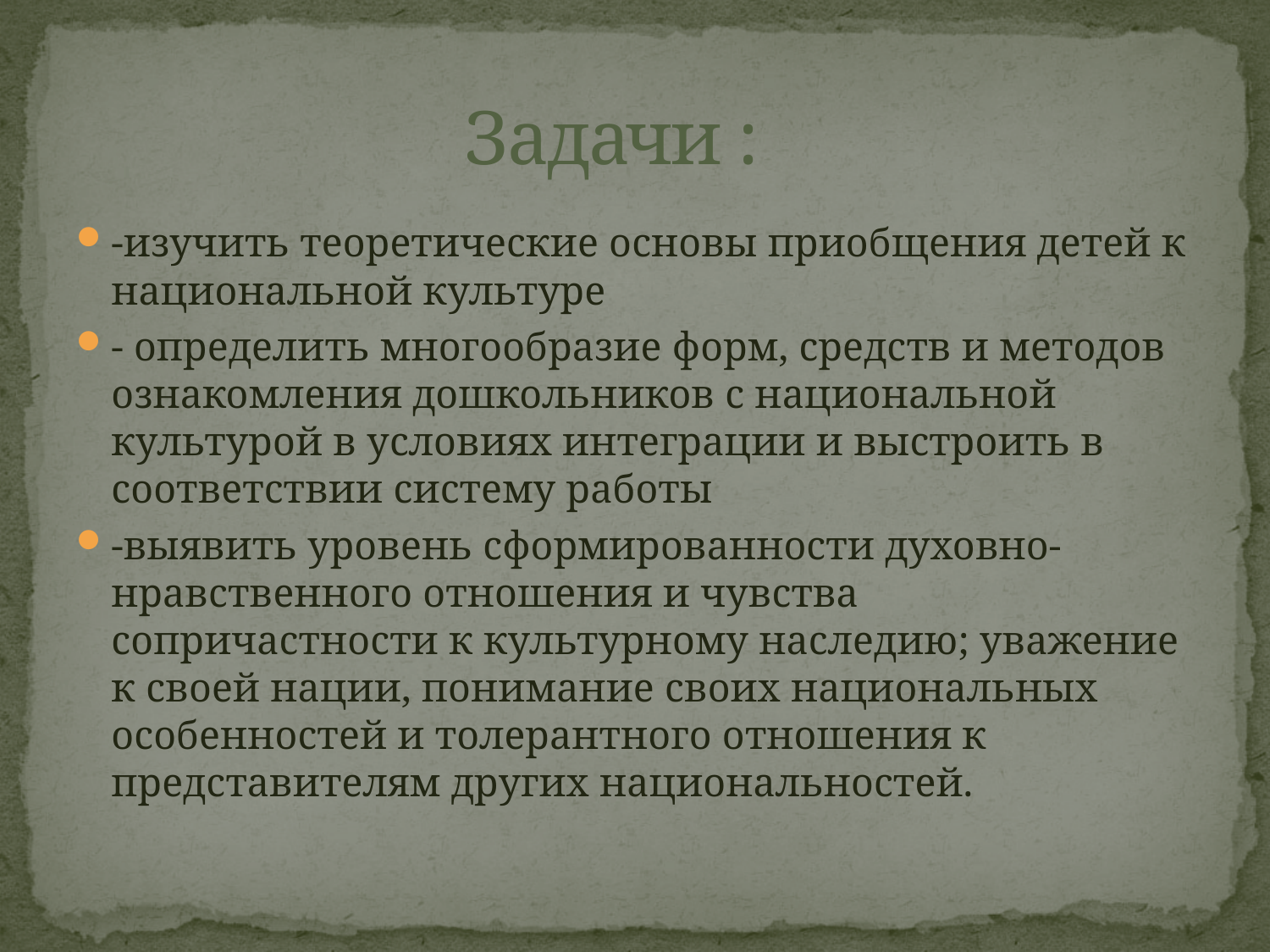

# Задачи :
-изучить теоретические основы приобщения детей к национальной культуре
- определить многообразие форм, средств и методов ознакомления дошкольников с национальной культурой в условиях интеграции и выстроить в соответствии систему работы
-выявить уровень сформированности духовно- нравственного отношения и чувства сопричастности к культурному наследию; уважение к своей нации, понимание своих национальных особенностей и толерантного отношения к представителям других национальностей.